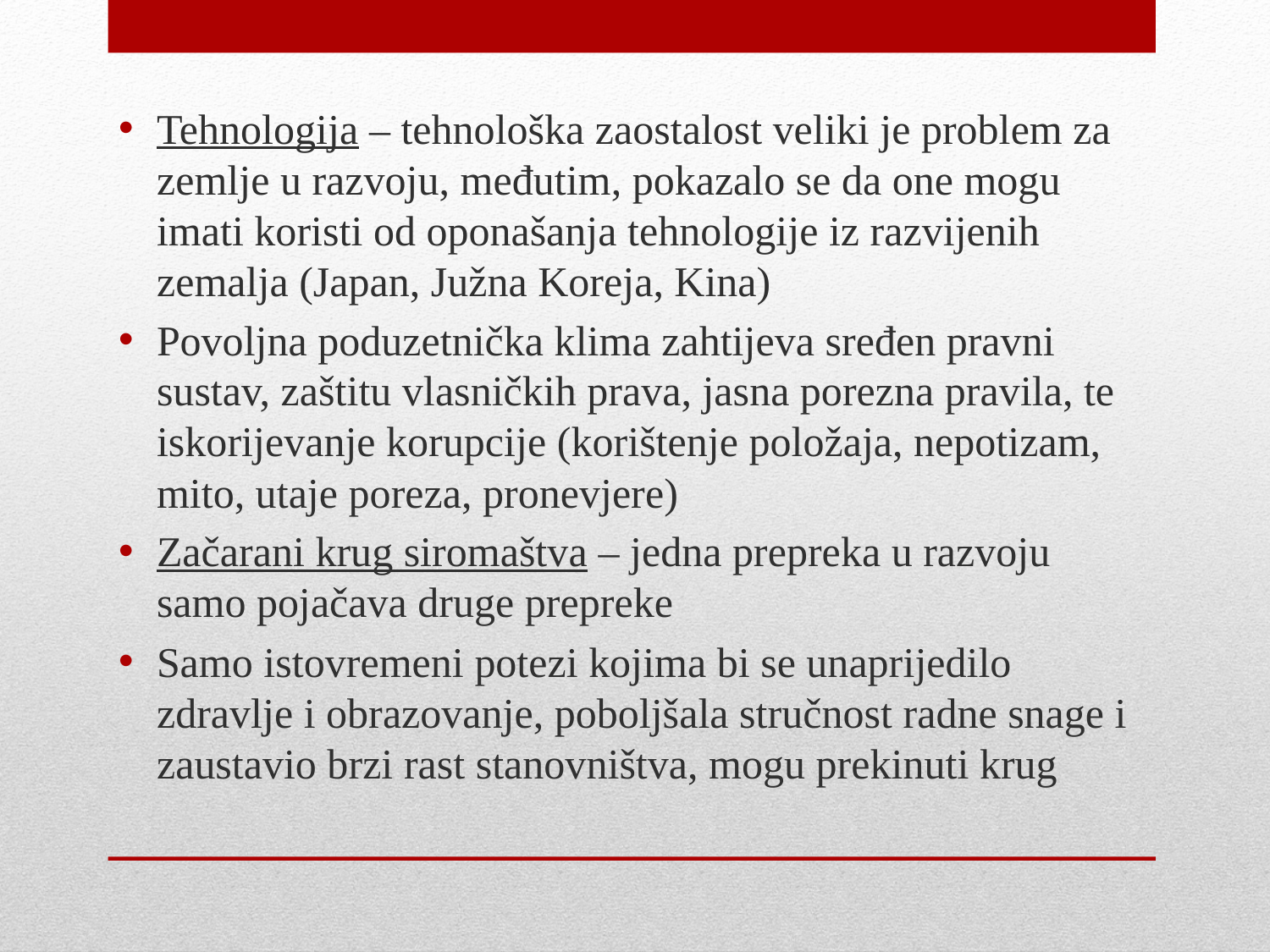

Tehnologija – tehnološka zaostalost veliki je problem za zemlje u razvoju, međutim, pokazalo se da one mogu imati koristi od oponašanja tehnologije iz razvijenih zemalja (Japan, Južna Koreja, Kina)
Povoljna poduzetnička klima zahtijeva sređen pravni sustav, zaštitu vlasničkih prava, jasna porezna pravila, te iskorijevanje korupcije (korištenje položaja, nepotizam, mito, utaje poreza, pronevjere)
Začarani krug siromaštva – jedna prepreka u razvoju samo pojačava druge prepreke
Samo istovremeni potezi kojima bi se unaprijedilo zdravlje i obrazovanje, poboljšala stručnost radne snage i zaustavio brzi rast stanovništva, mogu prekinuti krug